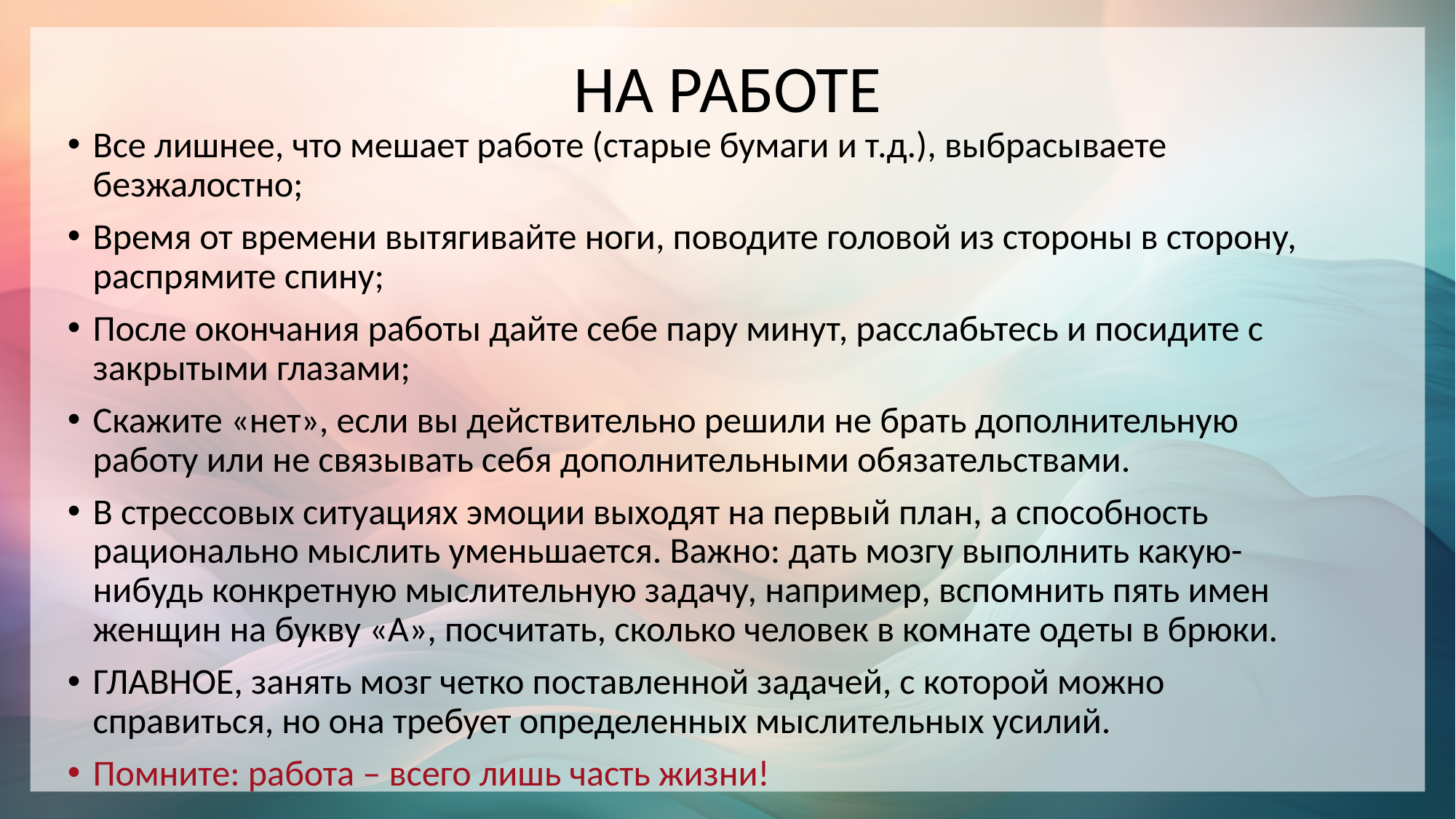

# НА РАБОТЕ
Все лишнее, что мешает работе (старые бумаги и т.д.), выбрасываете безжалостно;
Время от времени вытягивайте ноги, поводите головой из стороны в сторону, распрямите спину;
После окончания работы дайте себе пару минут, расслабьтесь и посидите с закрытыми глазами;
Скажите «нет», если вы действительно решили не брать дополнительную работу или не связывать себя дополнительными обязательствами.
В стрессовых ситуациях эмоции выходят на первый план, а способность рационально мыслить уменьшается. Важно: дать мозгу выполнить какую-нибудь конкретную мыслительную задачу, например, вспомнить пять имен женщин на букву «А», посчитать, сколько человек в комнате одеты в брюки.
ГЛАВНОЕ, занять мозг четко поставленной задачей, с которой можно справиться, но она требует определенных мыслительных усилий.
Помните: работа – всего лишь часть жизни!